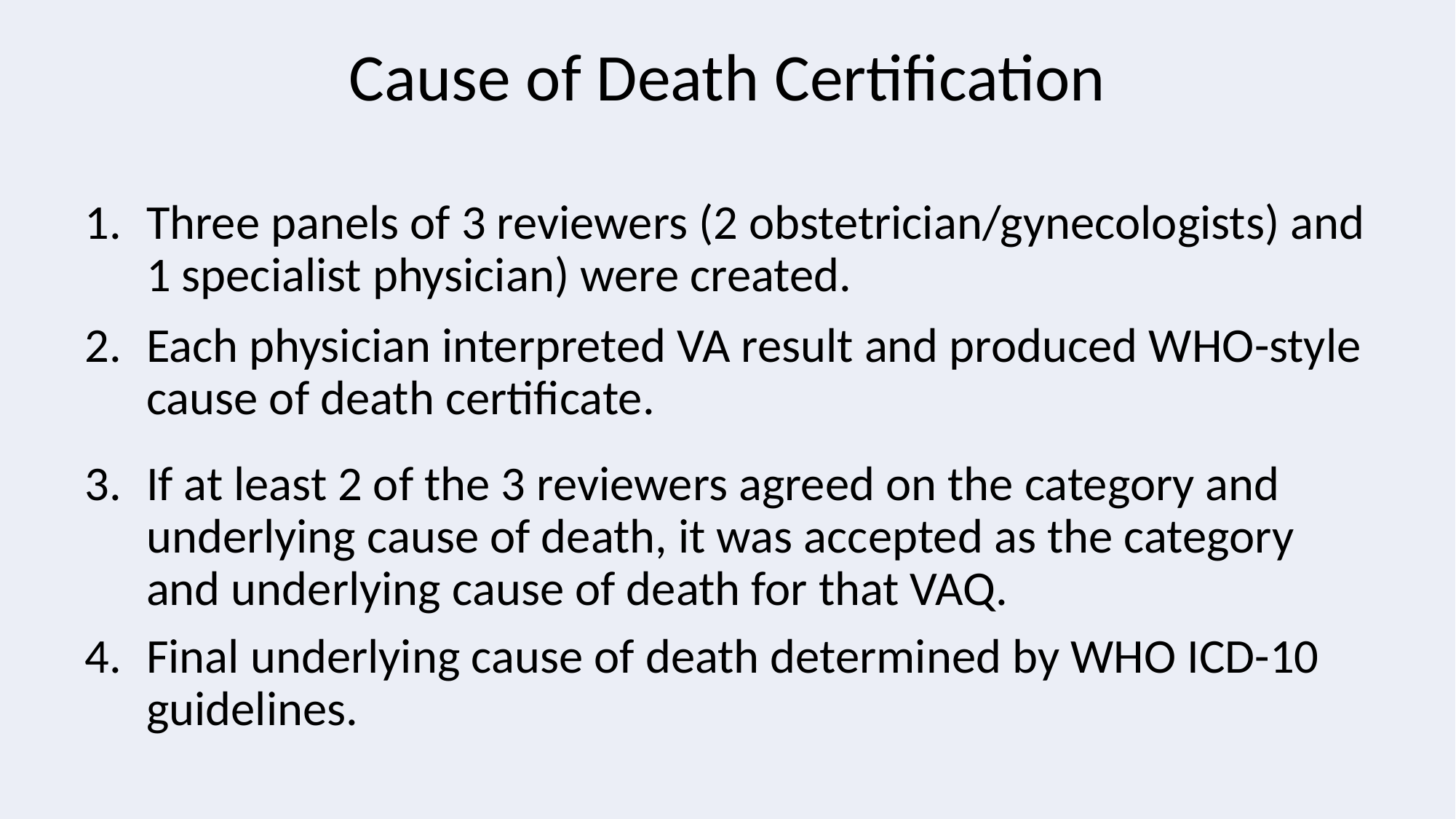

# Cause of Death Certification
Three panels of 3 reviewers (2 obstetrician/gynecologists) and 1 specialist physician) were created.
Each physician interpreted VA result and produced WHO-style cause of death certificate.
If at least 2 of the 3 reviewers agreed on the category and underlying cause of death, it was accepted as the category and underlying cause of death for that VAQ.
Final underlying cause of death determined by WHO ICD-10 guidelines.